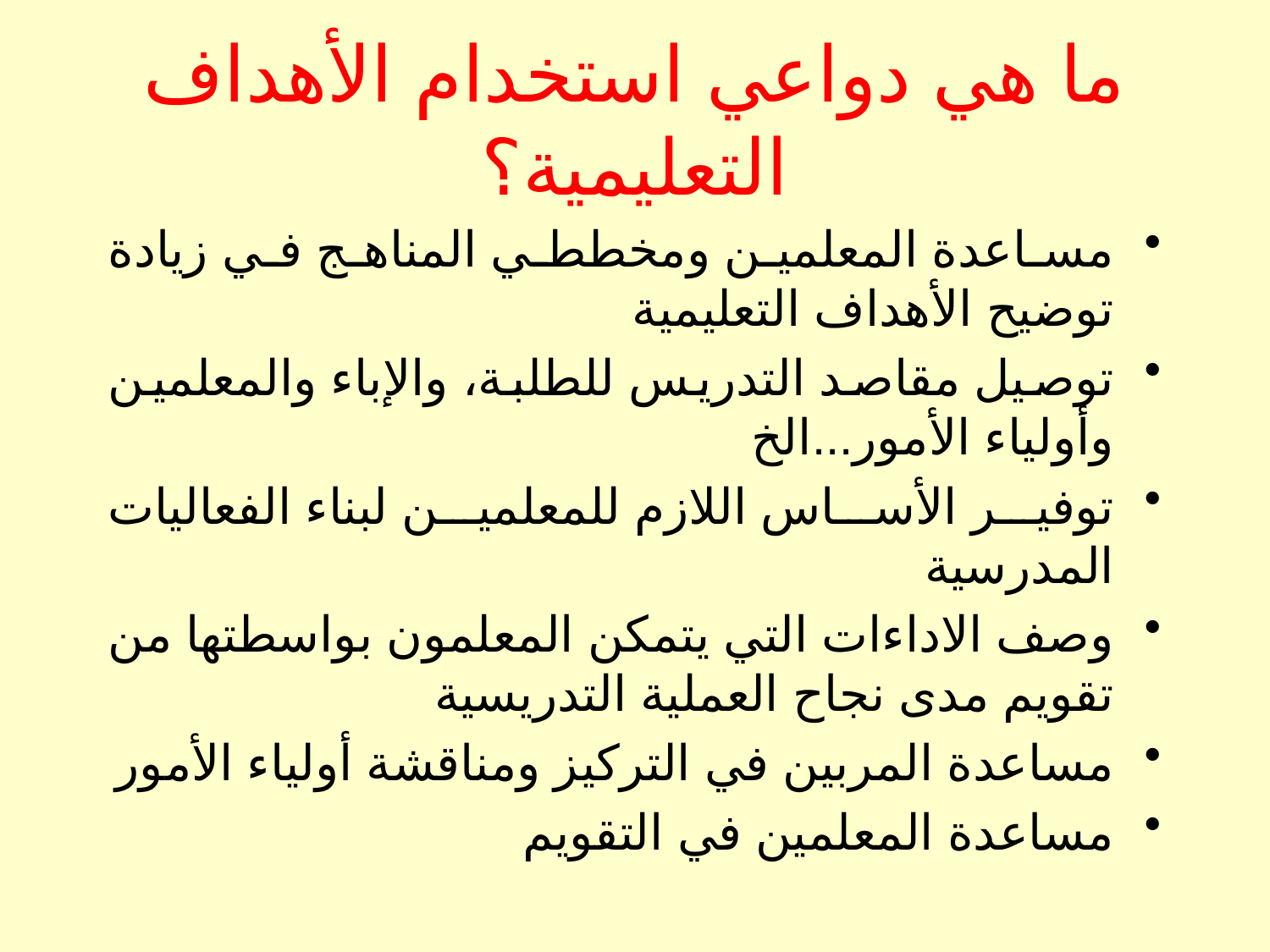

# ما هي دواعي استخدام الأهداف التعليمية؟
مساعدة المعلمين ومخططي المناهج في زيادة توضيح الأهداف التعليمية
توصيل مقاصد التدريس للطلبة، والإباء والمعلمين وأولياء الأمور...الخ
توفير الأساس اللازم للمعلمين لبناء الفعاليات المدرسية
وصف الاداءات التي يتمكن المعلمون بواسطتها من تقويم مدى نجاح العملية التدريسية
مساعدة المربين في التركيز ومناقشة أولياء الأمور
مساعدة المعلمين في التقويم